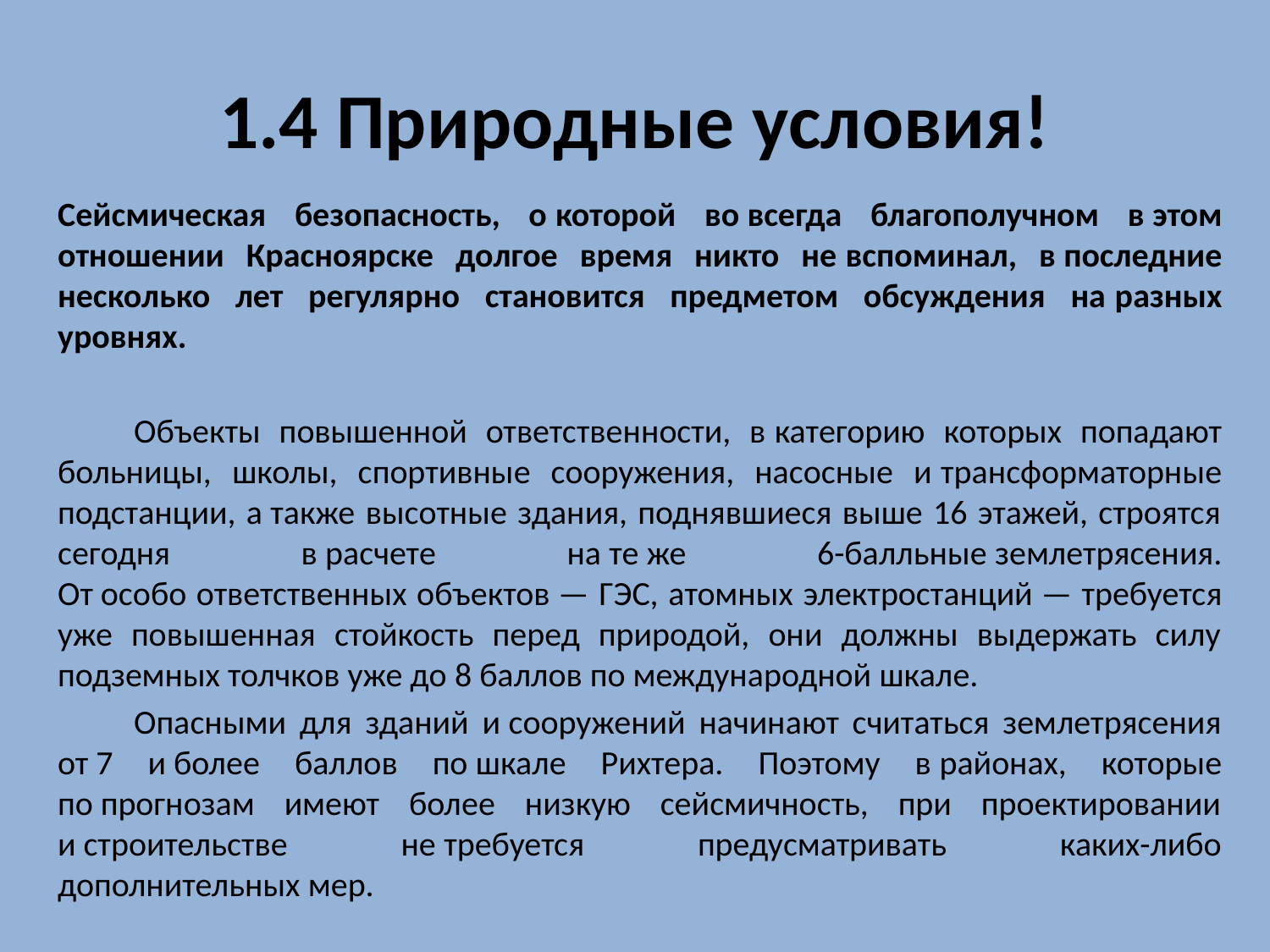

# 1.4 Природные условия!
Сейсмическая безопасность, о которой во всегда благополучном в этом отношении Красноярске долгое время никто не вспоминал, в последние несколько лет регулярно становится предметом обсуждения на разных уровнях.

	Объекты повышенной ответственности, в категорию которых попадают больницы, школы, спортивные сооружения, насосные и трансформаторные подстанции, а также высотные здания, поднявшиеся выше 16 этажей, строятся сегодня в расчете на те же 6-балльные землетрясения.
От особо ответственных объектов — ГЭС, атомных электростанций — требуется уже повышенная стойкость перед природой, они должны выдержать силу подземных толчков уже до 8 баллов по международной шкале.
	Опасными для зданий и сооружений начинают считаться землетрясения от 7 и более баллов по шкале Рихтера. Поэтому в районах, которые по прогнозам имеют более низкую сейсмичность, при проектировании и строительстве не требуется предусматривать каких-либо дополнительных мер.